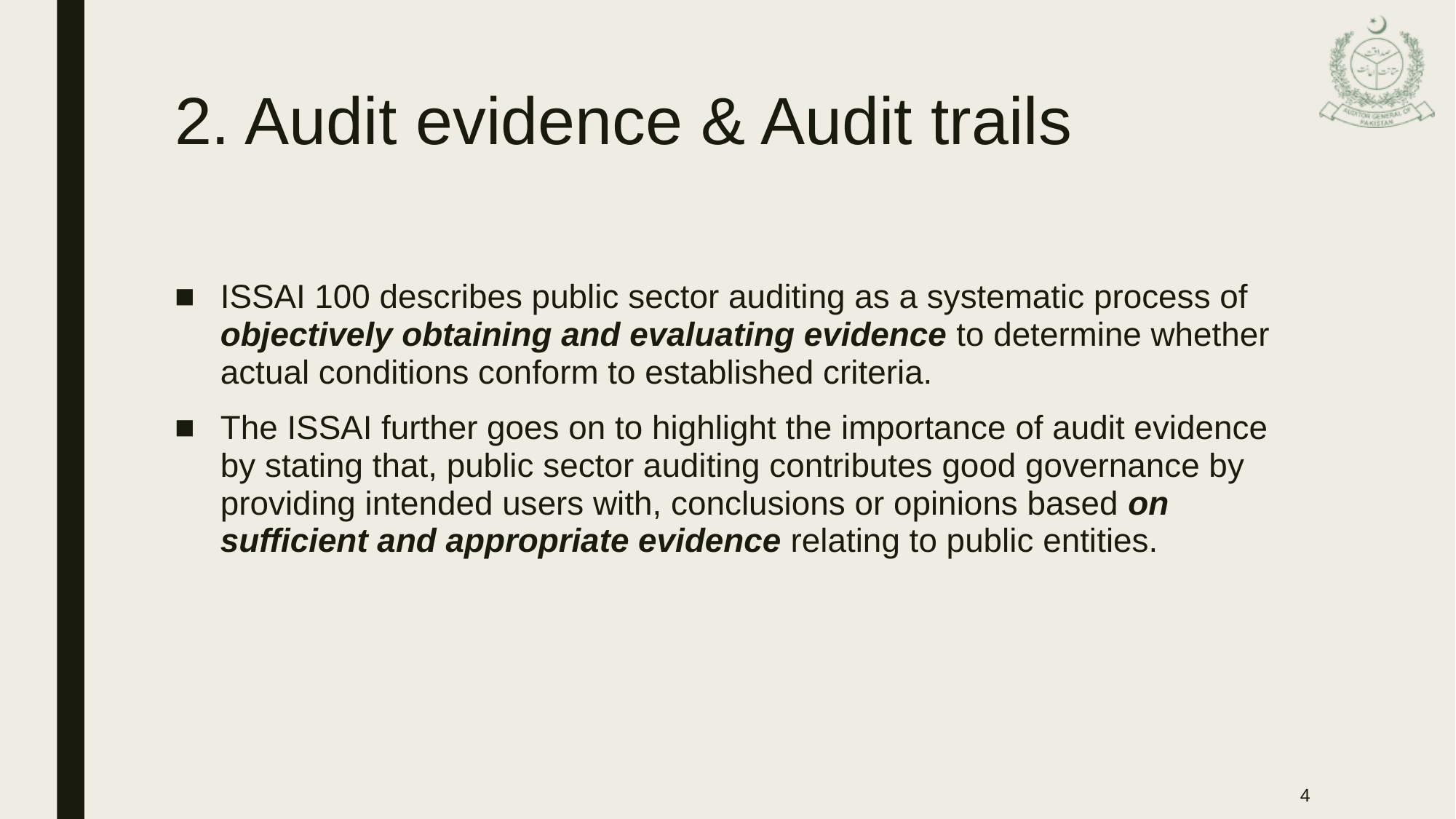

# 2. Audit evidence & Audit trails
ISSAI 100 describes public sector auditing as a systematic process of objectively obtaining and evaluating evidence to determine whether actual conditions conform to established criteria.
The ISSAI further goes on to highlight the importance of audit evidence by stating that, public sector auditing contributes good governance by providing intended users with, conclusions or opinions based on sufficient and appropriate evidence relating to public entities.

4